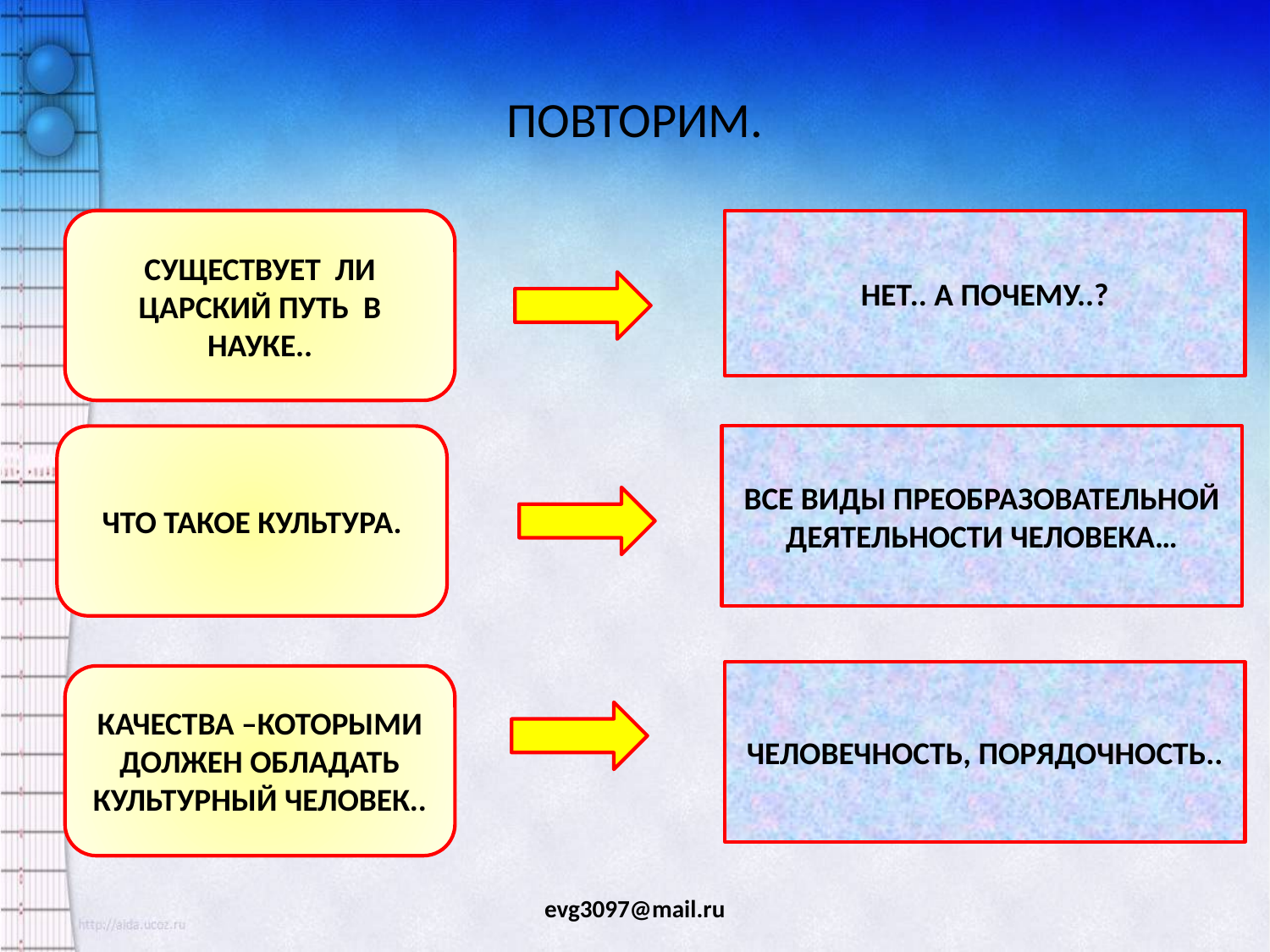

# ПОВТОРИМ.
СУЩЕСТВУЕТ  ЛИ ЦАРСКИЙ ПУТЬ  В НАУКЕ..
НЕТ.. А ПОЧЕМУ..?

ЧТО ТАКОЕ КУЛЬТУРА.
ВСЕ ВИДЫ ПРЕОБРАЗОВАТЕЛЬНОЙ ДЕЯТЕЛЬНОСТИ ЧЕЛОВЕКА…

ЧЕЛОВЕЧНОСТЬ, ПОРЯДОЧНОСТЬ..
КАЧЕСТВА –КОТОРЫМИ ДОЛЖЕН ОБЛАДАТЬ КУЛЬТУРНЫЙ ЧЕЛОВЕК..

evg3097@mail.ru